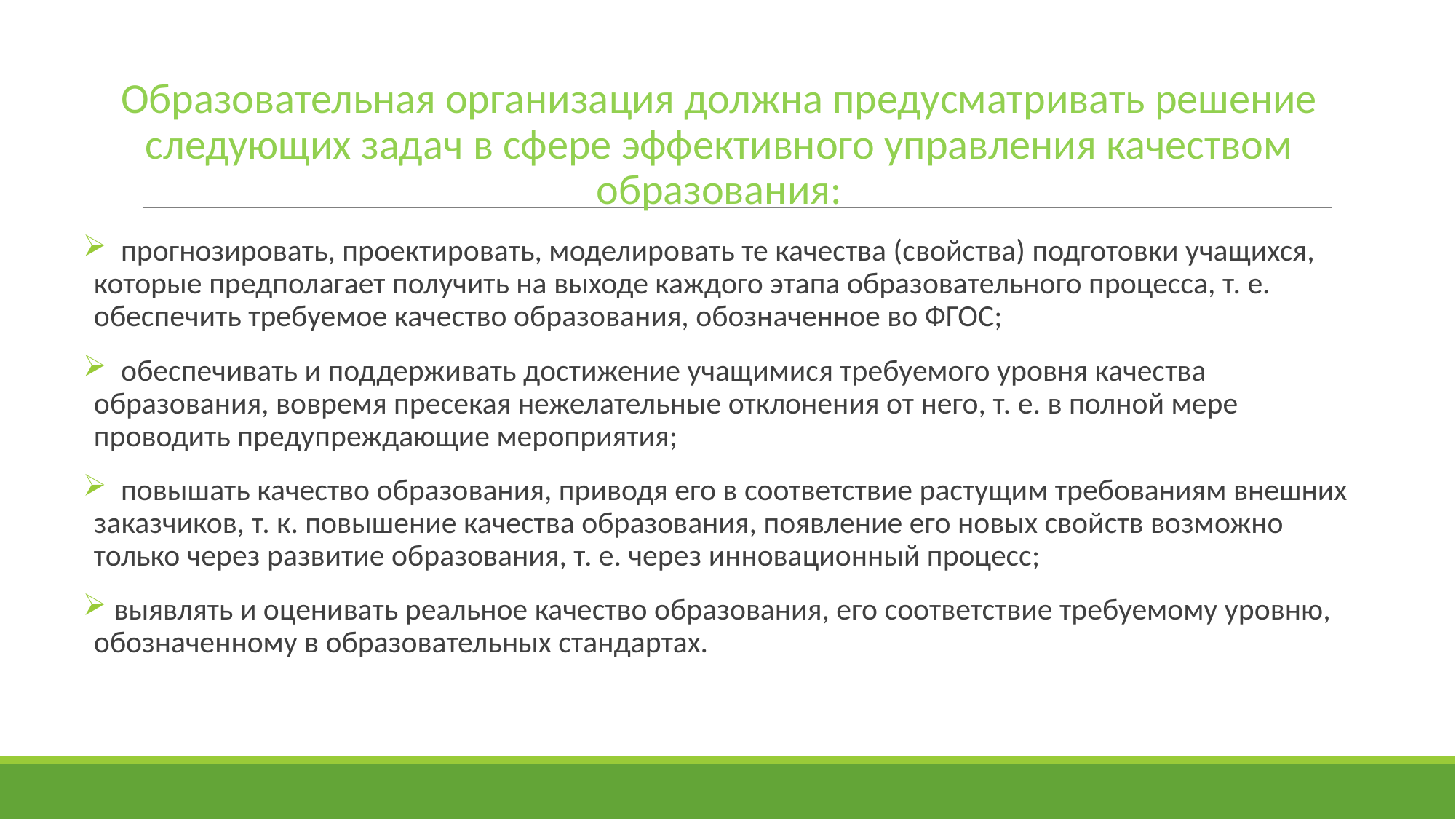

#
Образовательная организация должна предусматривать решение следующих задач в сфере эффективного управления качеством образования:
  прогнозировать, проектировать, моделировать те качества (свойства) подготовки учащихся, которые предполагает получить на выходе каждого этапа образовательного процесса, т. е. обеспечить требуемое качество образования, обозначенное во ФГОС;
  обеспечивать и поддерживать достижение учащимися требуемого уровня качества образования, вовремя пресекая нежелательные отклонения от него, т. е. в полной мере проводить предупреждающие мероприятия;
  повышать качество образования, приводя его в соответствие растущим требованиям внешних заказчиков, т. к. повышение качества образования, появление его новых свойств возможно только через развитие образования, т. е. через инновационный процесс;
 выявлять и оценивать реальное качество образования, его соответствие требуемому уровню, обозначенному в образовательных стандартах.